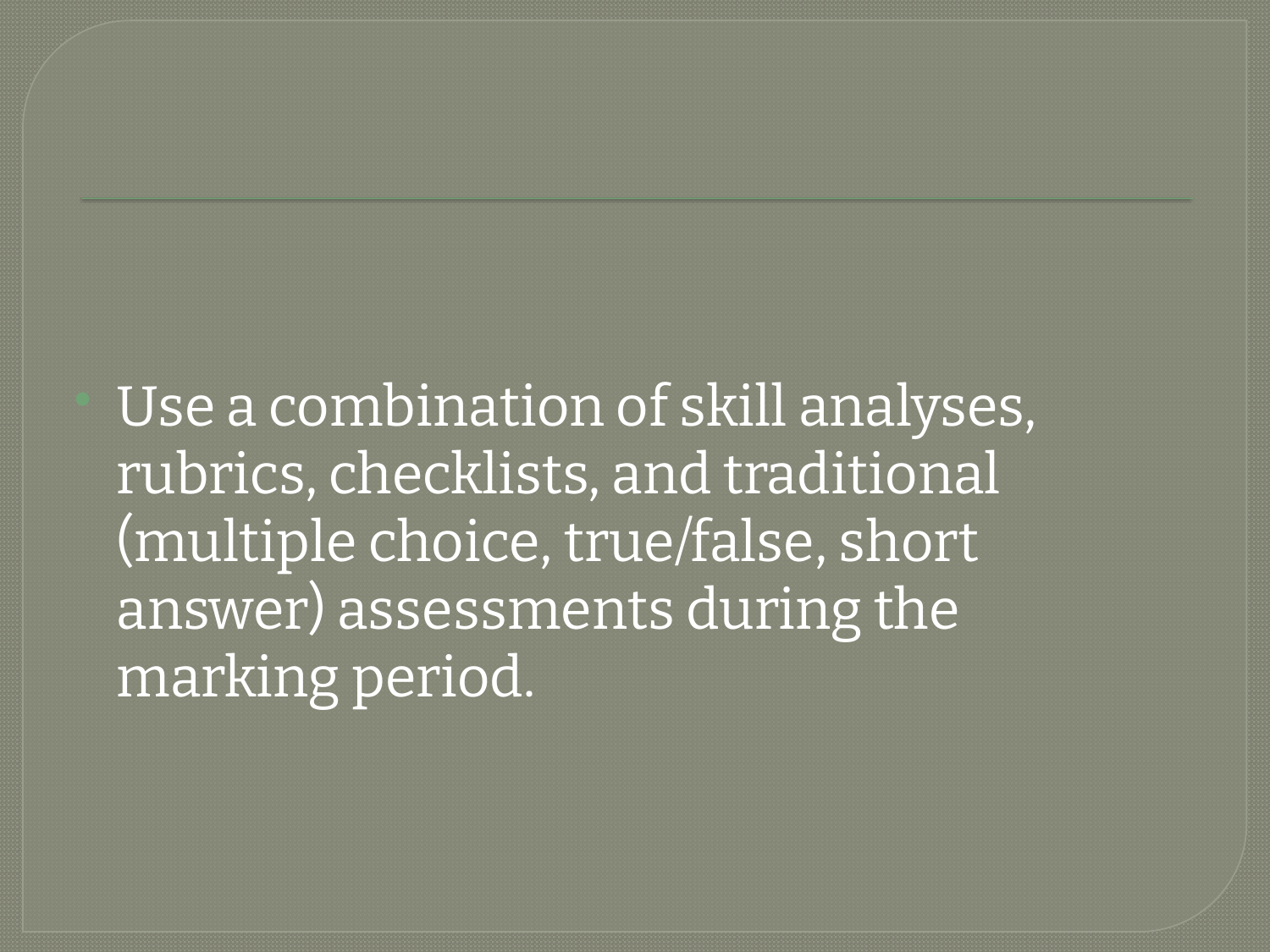

#

Use a combination of skill analyses, rubrics, checklists, and traditional (multiple choice, true/false, short answer) assessments during the marking period.